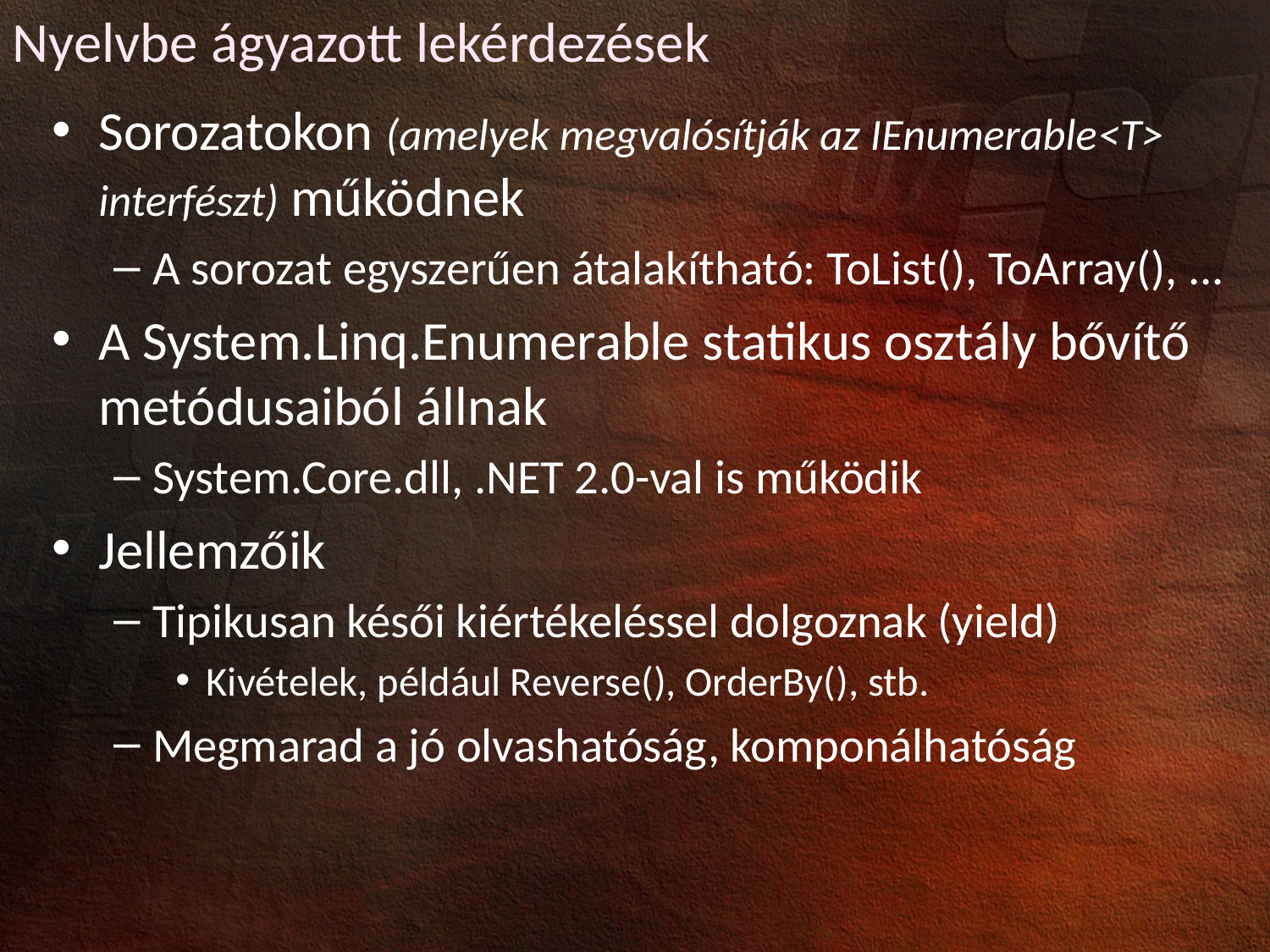

Nyelvbe ágyazott lekérdezések
Sorozatokon (amelyek megvalósítják az IEnumerable<T> interfészt) működnek
A sorozat egyszerűen átalakítható: ToList(), ToArray(), ...
A System.Linq.Enumerable statikus osztály bővítő metódusaiból állnak
System.Core.dll, .NET 2.0-val is működik
Jellemzőik
Tipikusan késői kiértékeléssel dolgoznak (yield)
Kivételek, például Reverse(), OrderBy(), stb.
Megmarad a jó olvashatóság, komponálhatóság